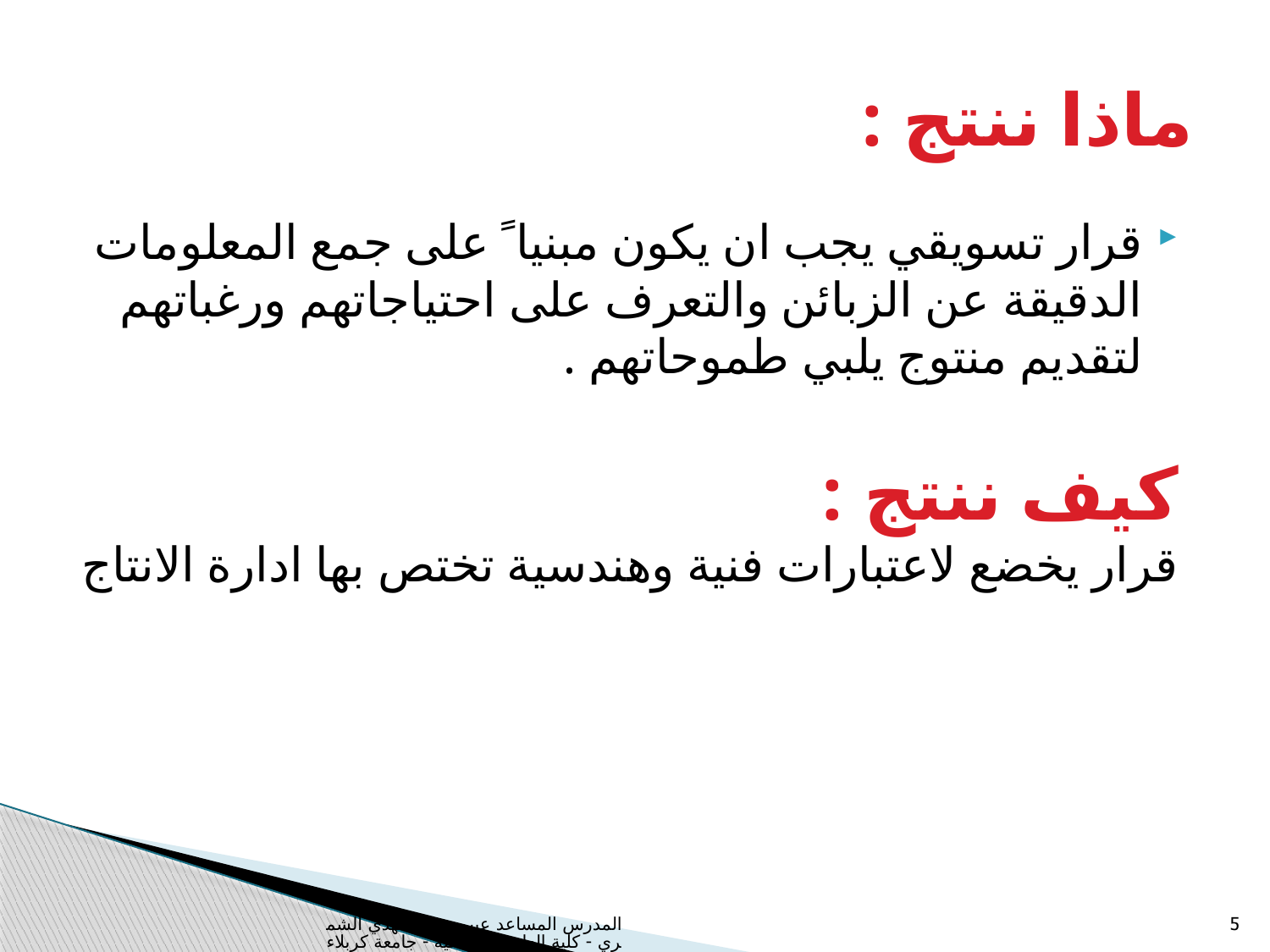

# ماذا ننتج :
قرار تسويقي يجب ان يكون مبنيا ً على جمع المعلومات الدقيقة عن الزبائن والتعرف على احتياجاتهم ورغباتهم لتقديم منتوج يلبي طموحاتهم .

كيف ننتج :
قرار يخضع لاعتبارات فنية وهندسية تختص بها ادارة الانتاج
المدرس المساعد عبير محمد مهدي الشمري - كلية العلوم السياحية - جامعة كربلاء
5